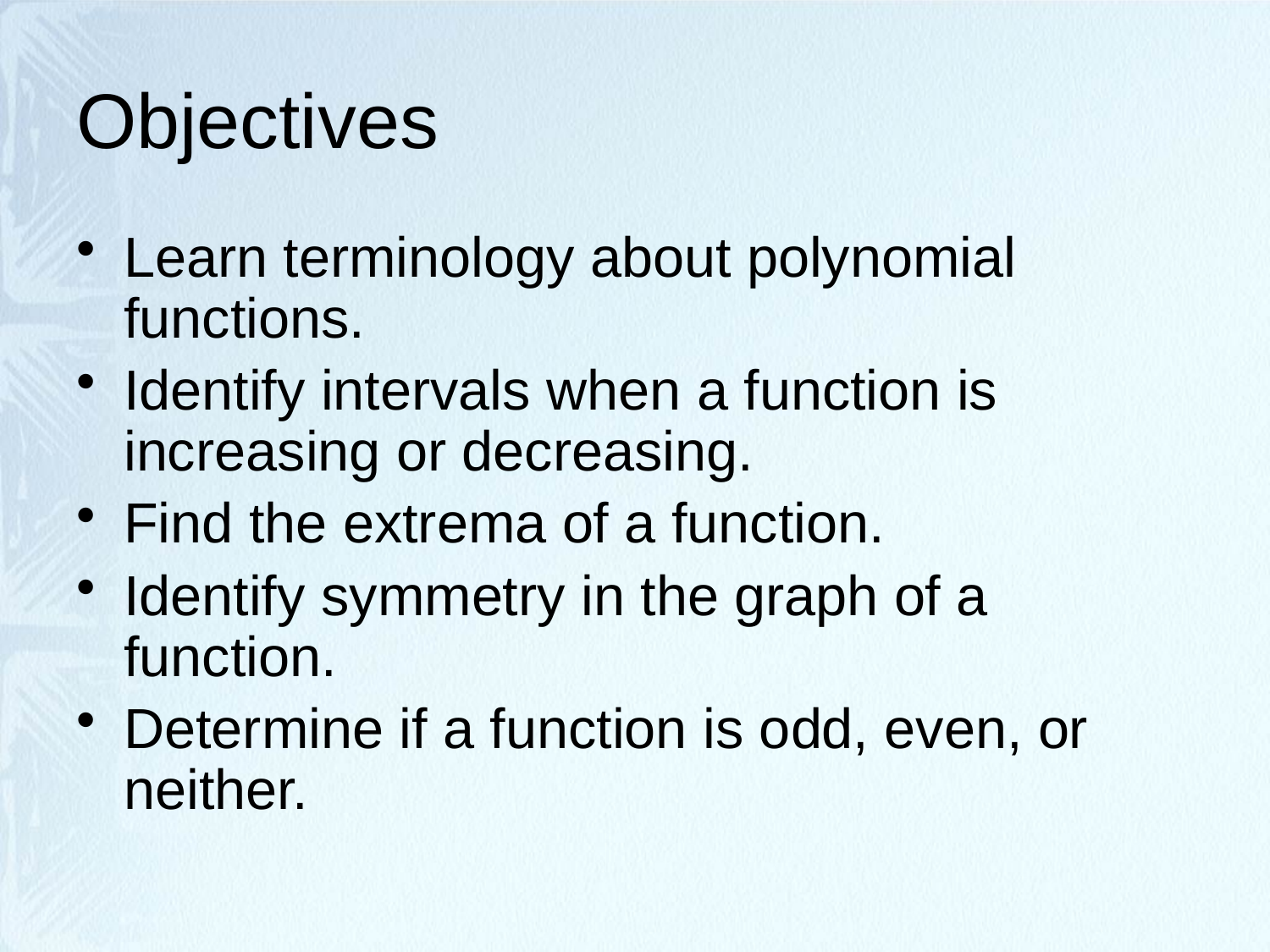

# Objectives
Learn terminology about polynomial functions.
Identify intervals when a function is increasing or decreasing.
Find the extrema of a function.
Identify symmetry in the graph of a function.
Determine if a function is odd, even, or neither.